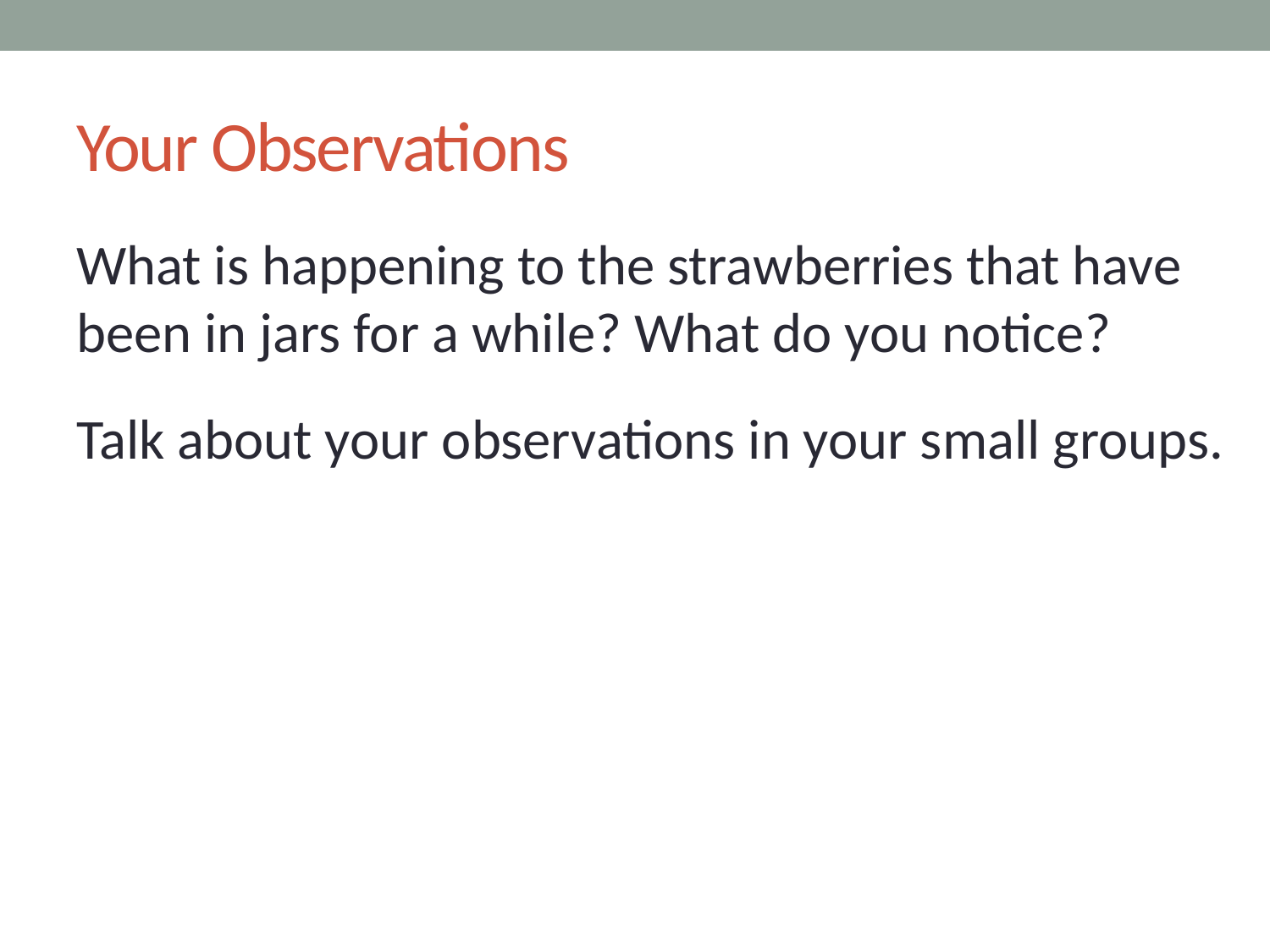

# Your Observations
What is happening to the strawberries that have been in jars for a while? What do you notice?
Talk about your observations in your small groups.